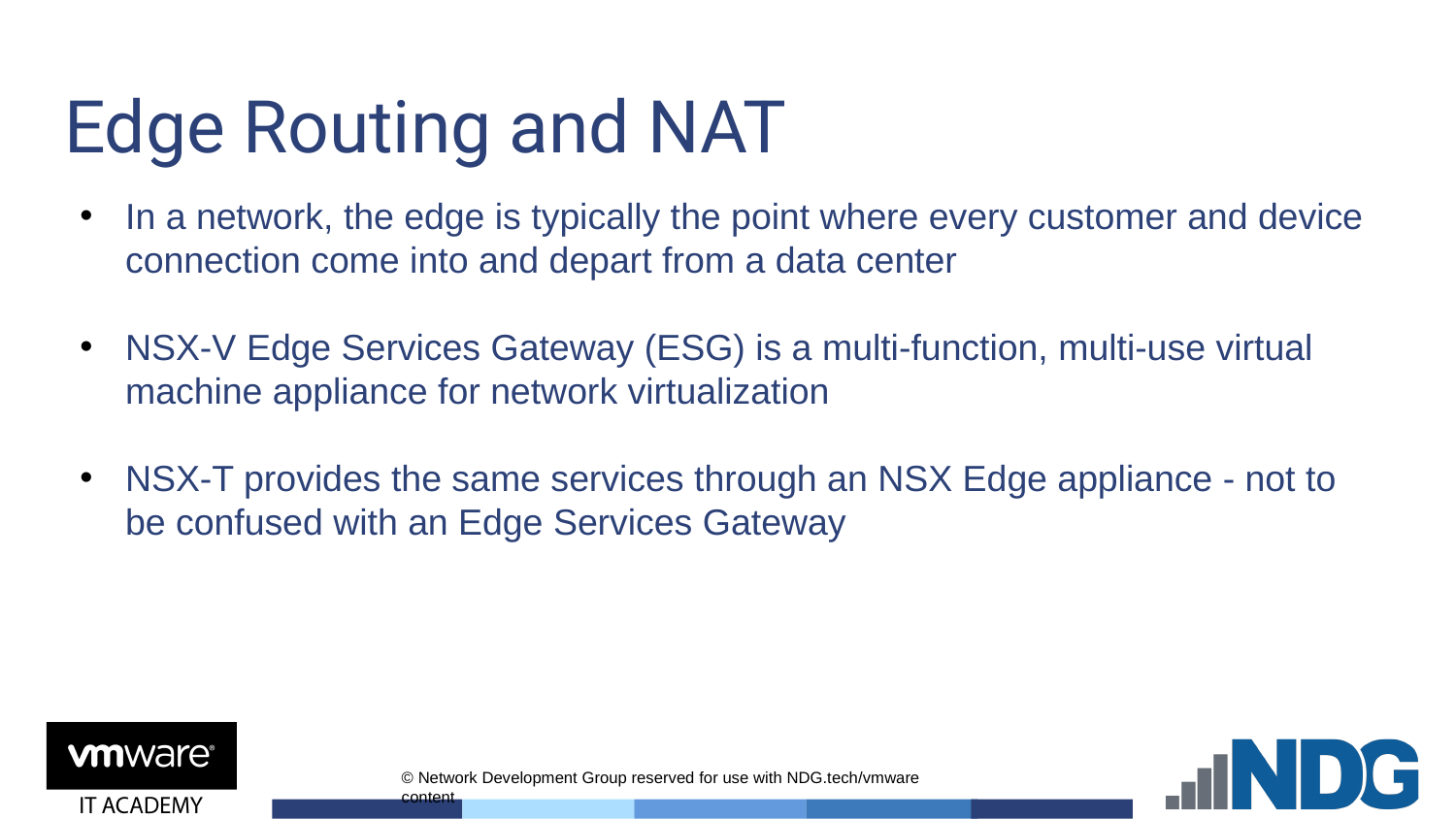

# Edge Routing and NAT
In a network, the edge is typically the point where every customer and device connection come into and depart from a data center

NSX-V Edge Services Gateway (ESG) is a multi-function, multi-use virtual machine appliance for network virtualization

NSX-T provides the same services through an NSX Edge appliance - not to be confused with an Edge Services Gateway